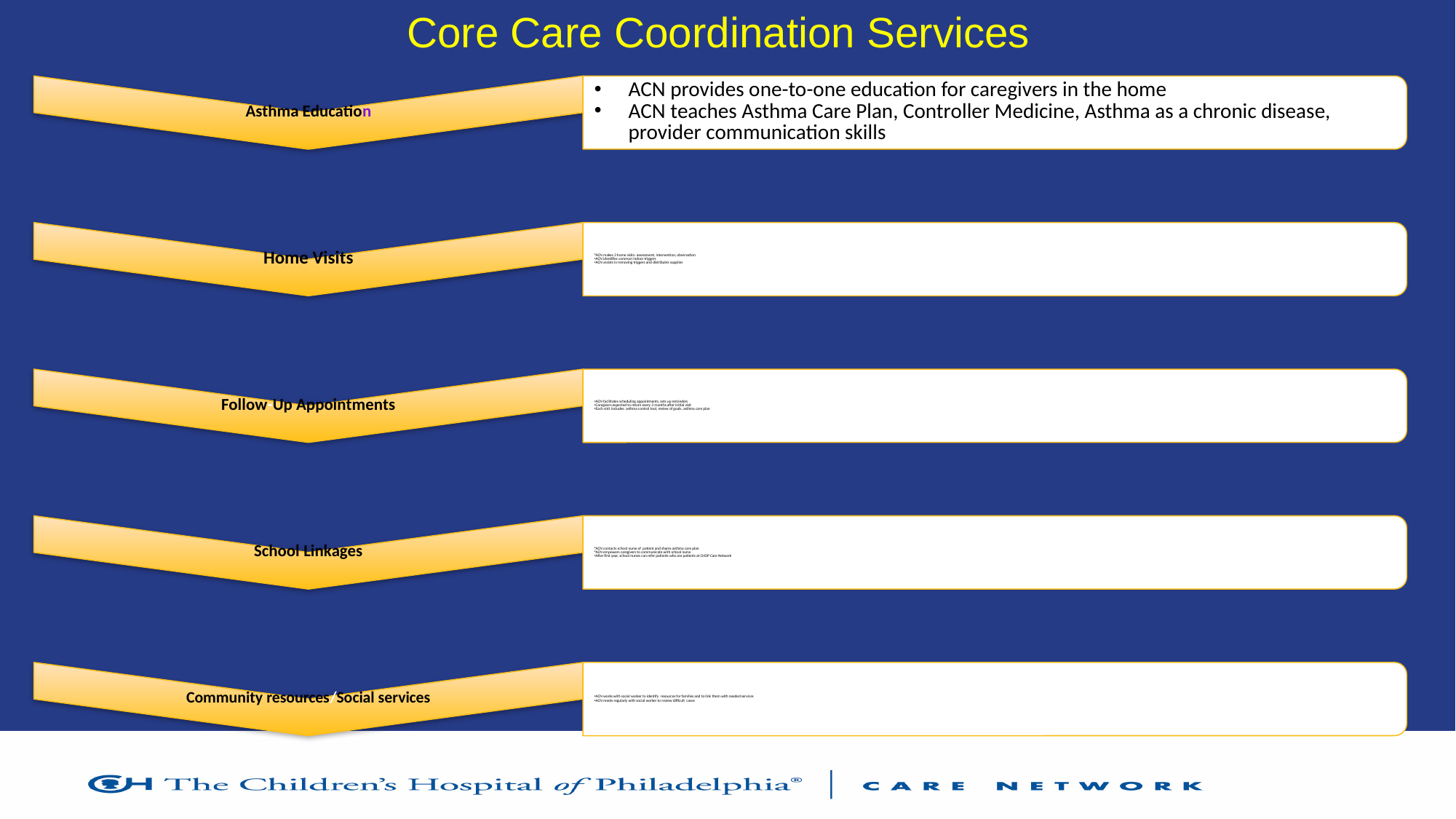

Core Care Coordination Services
Asthma Education
ACN provides one-to-one education for caregivers in the home
Home Visits
ACN makes 3 home visits- assessment, intervention, observation
Follow-Up Appointments
ACN facilitates scheduling appointments, sets up reminders
Caregivers expected to return every 3 months after initial visit
ACN teaches Asthma Care Plan, Controller Medicine, Asthma as a chronic disease, provider communication skills
ACN identifies common indoor triggers
ACN assists in removing triggers and distributes supplies
Each visit includes: asthma control tool, review of goals, asthma care plan
ACN contacts school nurse of  patient and shares asthma care plan
School Linkages
ACN empowers caregivers to communicate with school nurse
After first year, school nurses can refer patients who are patients at CHOP Care Network
Community resources/Social services
ACN works with social worker to identify  resources for families and to link them with needed services
ACN meets regularly with social worker to review difficult  cases